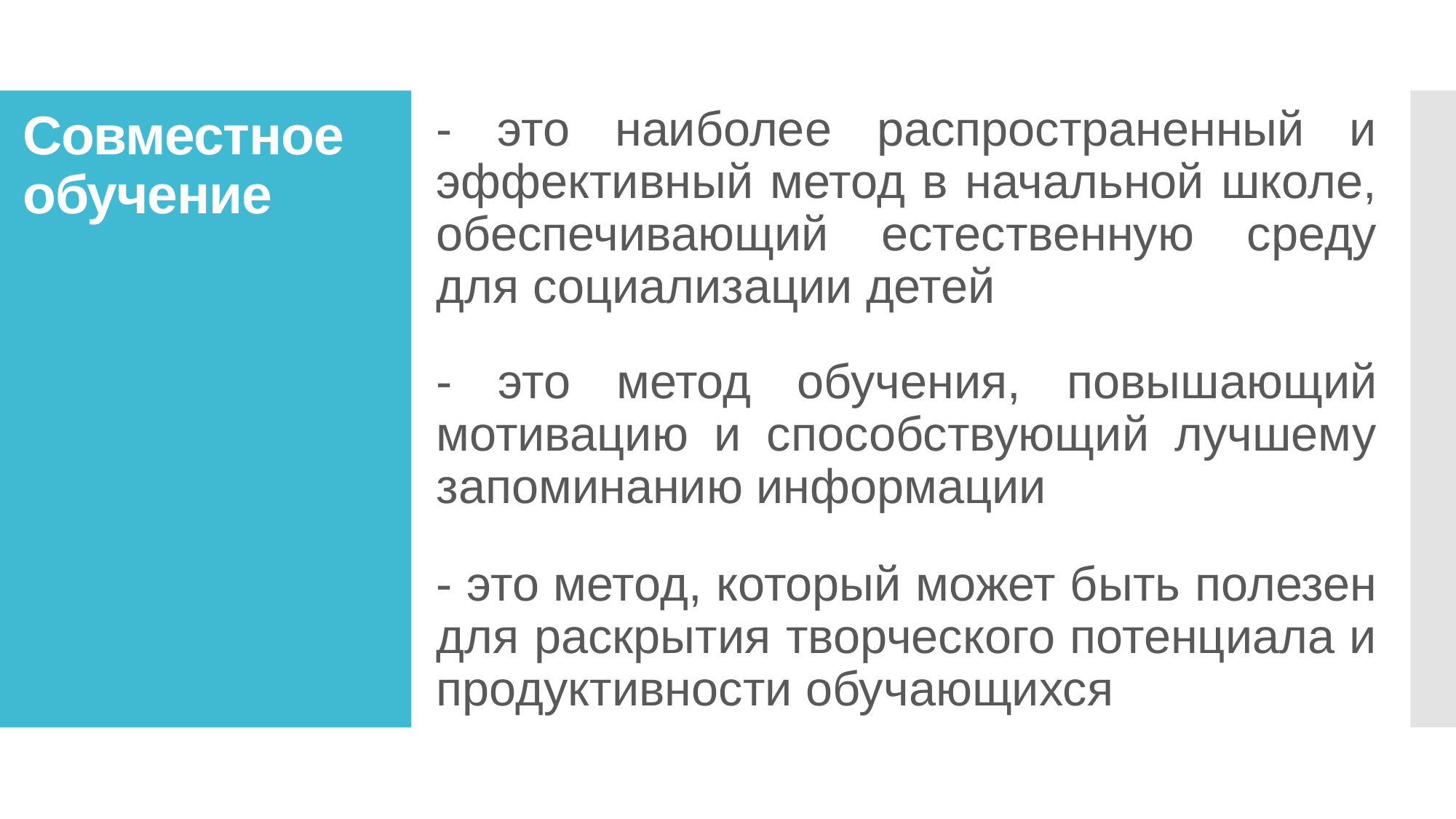

# Совместное обучение
- это наиболее распространенный и эффективный метод в начальной школе, обеспечивающий естественную среду для социализации детей
- это метод обучения, повышающий мотивацию и способствующий лучшему запоминанию информации
- это метод, который может быть полезен для раскрытия творческого потенциала и продуктивности обучающихся